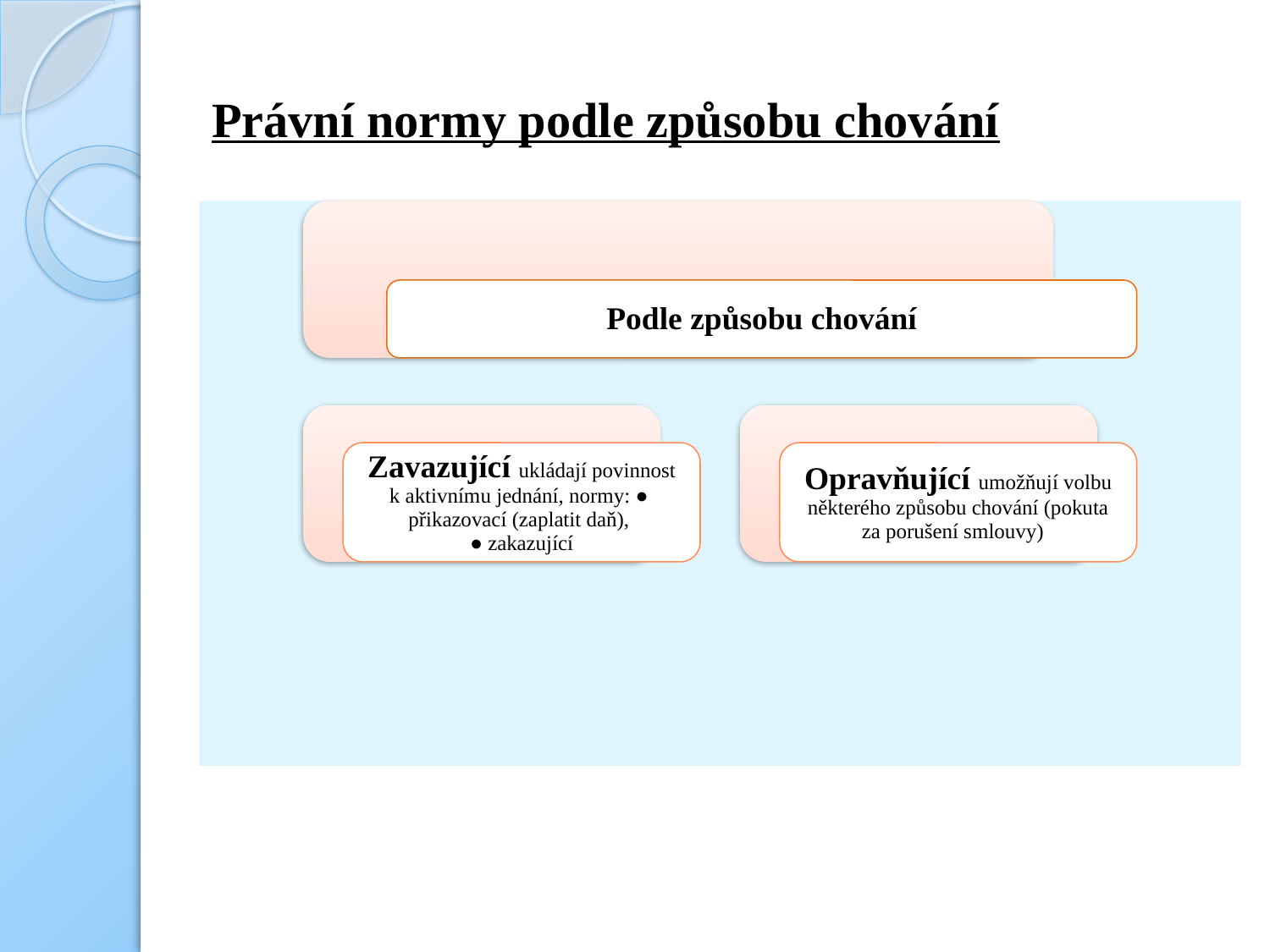

# Právní normy podle způsobu chování
Podle způsobu chování
Zavazující ukládají povinnost k aktivnímu jednání, normy: ●  přikazovací (zaplatit daň),
● zakazující
Opravňující umožňují volbu některého způsobu chování (pokuta za porušení smlouvy)